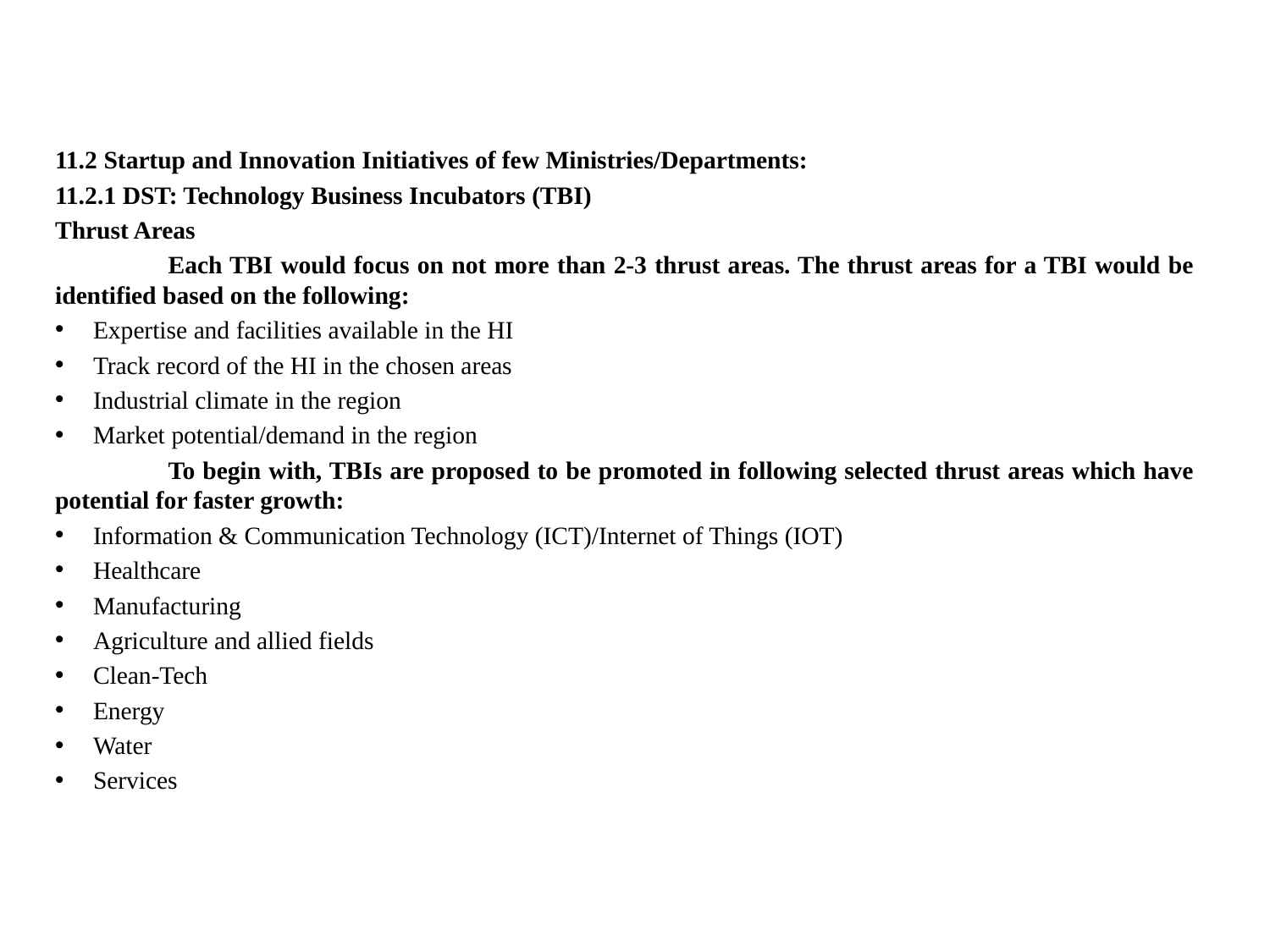

11.2 Startup and Innovation Initiatives of few Ministries/Departments:
11.2.1 DST: Technology Business Incubators (TBI)
Thrust Areas
	Each TBI would focus on not more than 2-3 thrust areas. The thrust areas for a TBI would be identified based on the following:
Expertise and facilities available in the HI
Track record of the HI in the chosen areas
Industrial climate in the region
Market potential/demand in the region
	To begin with, TBIs are proposed to be promoted in following selected thrust areas which have potential for faster growth:
Information & Communication Technology (ICT)/Internet of Things (IOT)
Healthcare
Manufacturing
Agriculture and allied fields
Clean-Tech
Energy
Water
Services